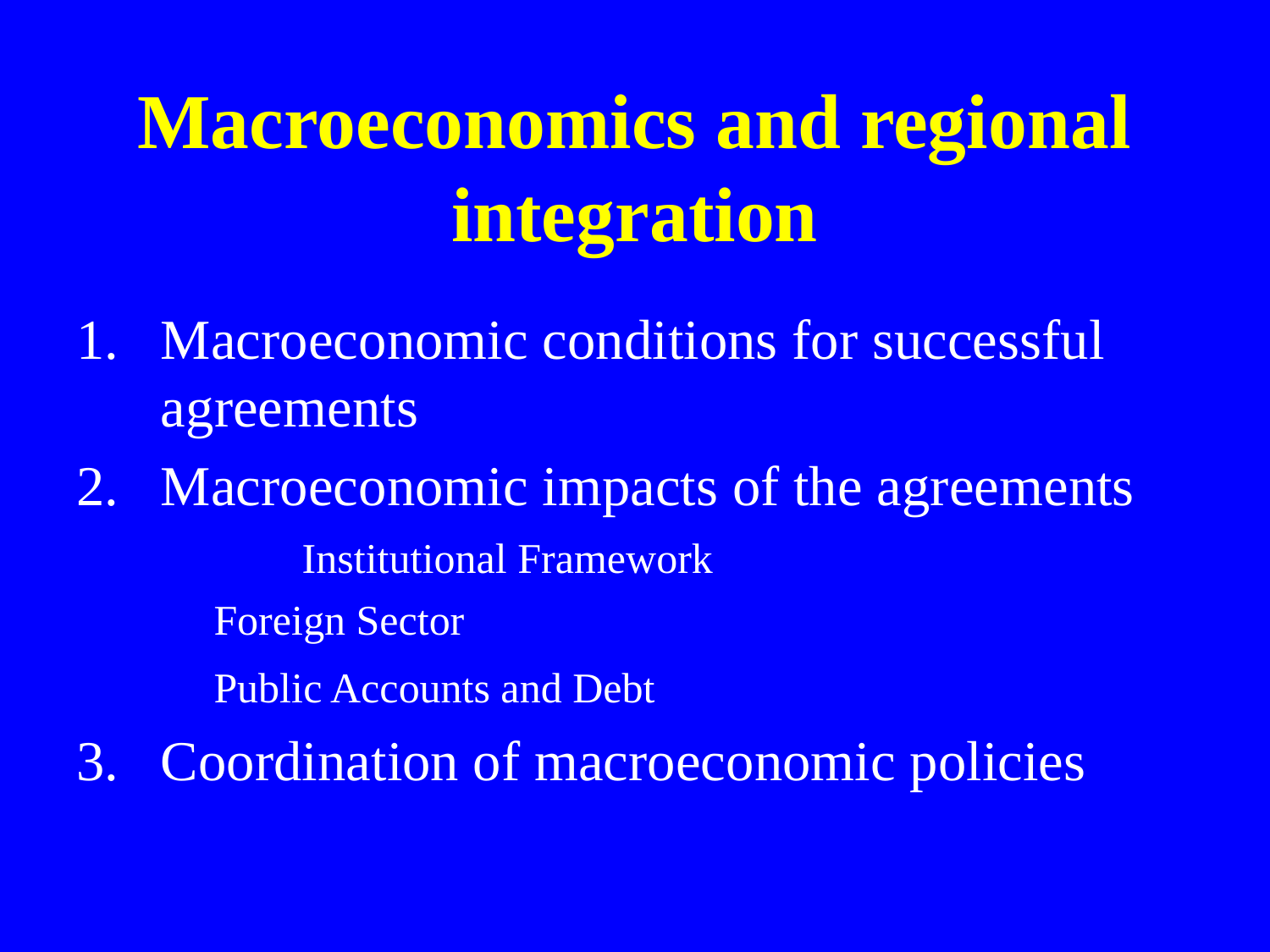

# Macroeconomics and regional integration
Macroeconomic conditions for successful agreements
Macroeconomic impacts of the agreements 		 Institutional Framework
	Foreign Sector
	Public Accounts and Debt
3. 	Coordination of macroeconomic policies